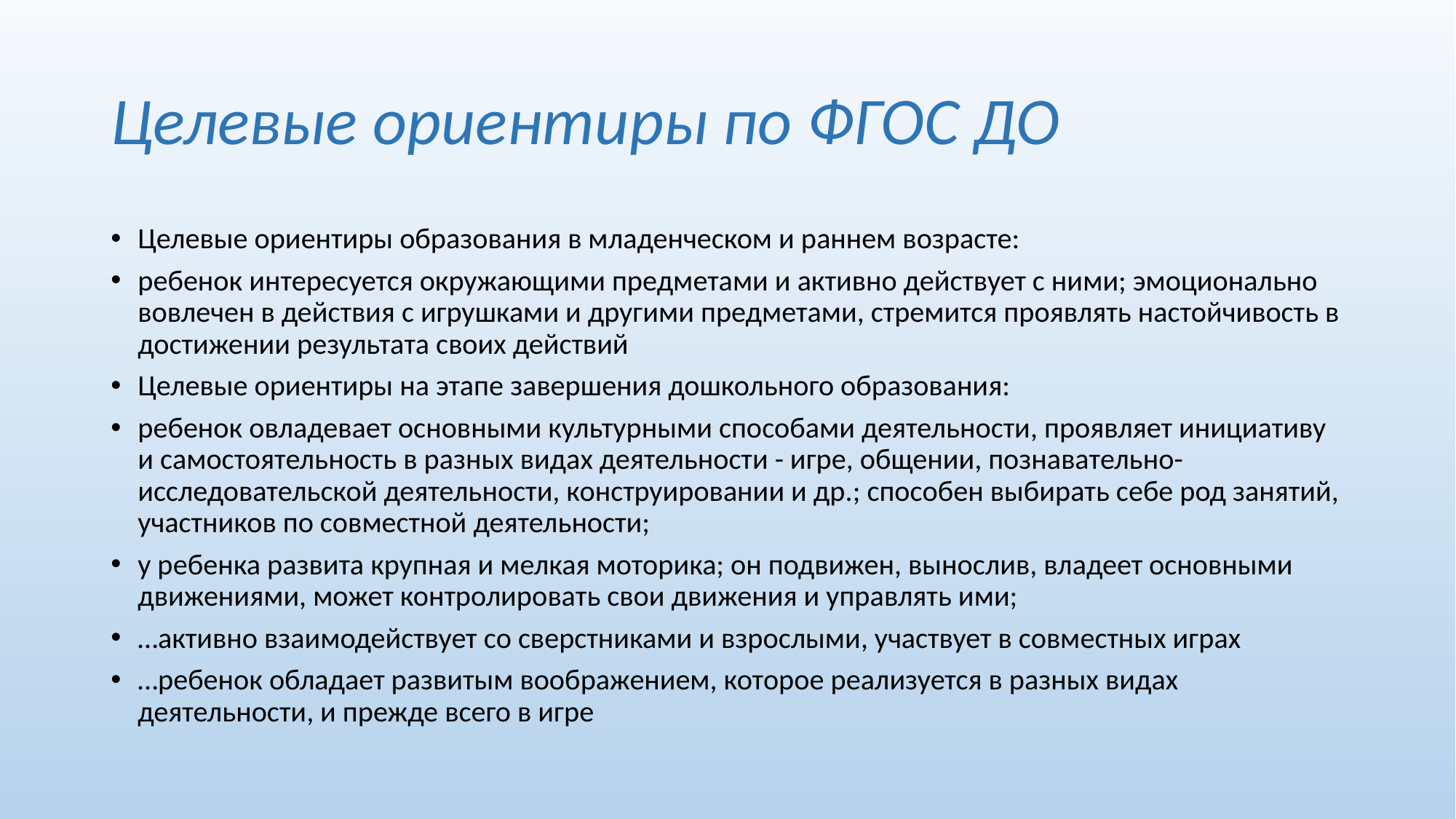

# Целевые ориентиры по ФГОС ДО
Целевые ориентиры образования в младенческом и раннем возрасте:
ребенок интересуется окружающими предметами и активно действует с ними; эмоционально вовлечен в действия с игрушками и другими предметами, стремится проявлять настойчивость в достижении результата своих действий
Целевые ориентиры на этапе завершения дошкольного образования:
ребенок овладевает основными культурными способами деятельности, проявляет инициативу и самостоятельность в разных видах деятельности - игре, общении, познавательно-исследовательской деятельности, конструировании и др.; способен выбирать себе род занятий, участников по совместной деятельности;
у ребенка развита крупная и мелкая моторика; он подвижен, вынослив, владеет основными движениями, может контролировать свои движения и управлять ими;
…активно взаимодействует со сверстниками и взрослыми, участвует в совместных играх
…ребенок обладает развитым воображением, которое реализуется в разных видах деятельности, и прежде всего в игре